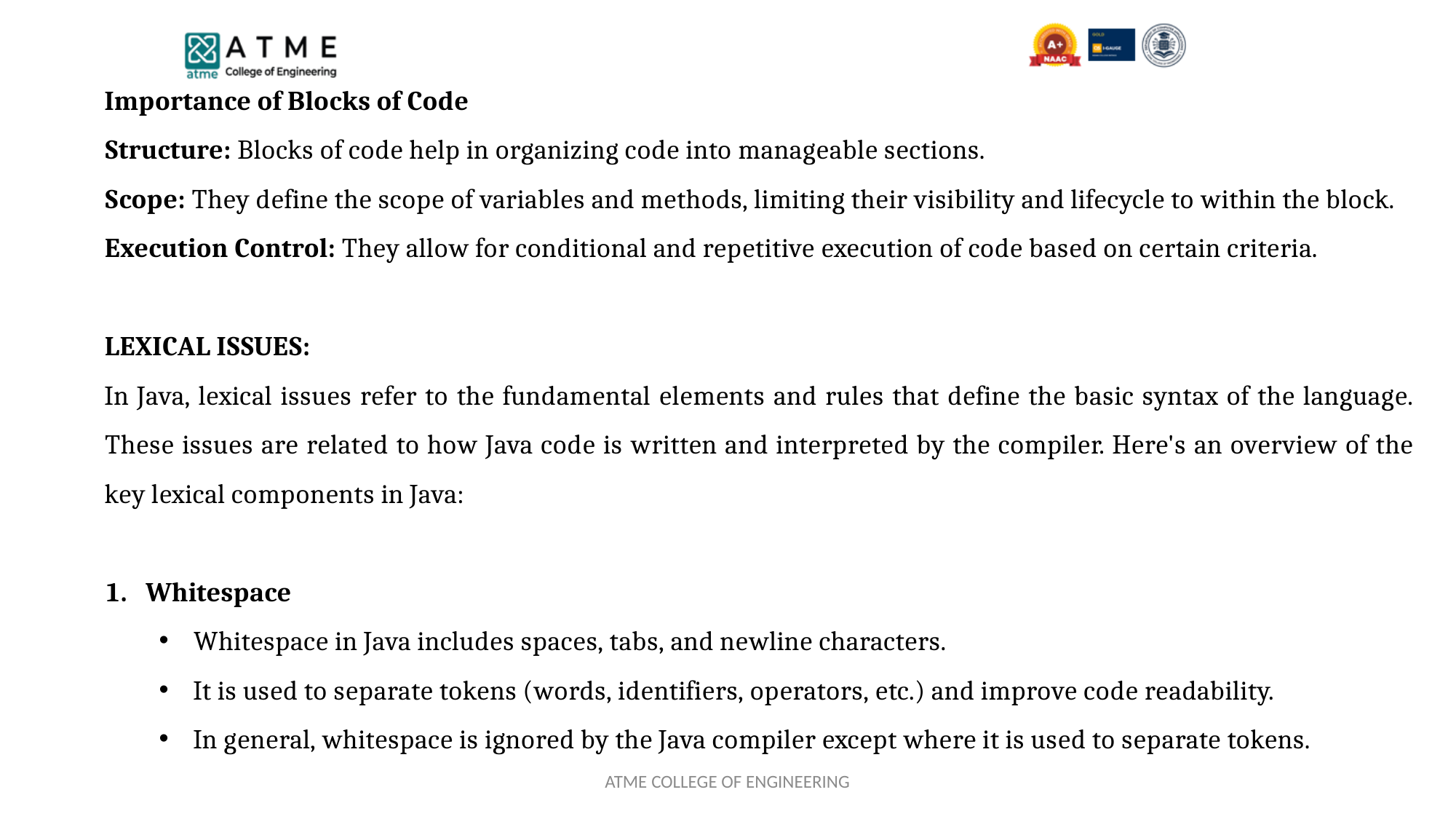

Importance of Blocks of Code
Structure: Blocks of code help in organizing code into manageable sections.
Scope: They define the scope of variables and methods, limiting their visibility and lifecycle to within the block.
Execution Control: They allow for conditional and repetitive execution of code based on certain criteria.

LEXICAL ISSUES:
In Java, lexical issues refer to the fundamental elements and rules that define the basic syntax of the language. These issues are related to how Java code is written and interpreted by the compiler. Here's an overview of the key lexical components in Java:

Whitespace
Whitespace in Java includes spaces, tabs, and newline characters.
It is used to separate tokens (words, identifiers, operators, etc.) and improve code readability.
In general, whitespace is ignored by the Java compiler except where it is used to separate tokens.
ATME COLLEGE OF ENGINEERING